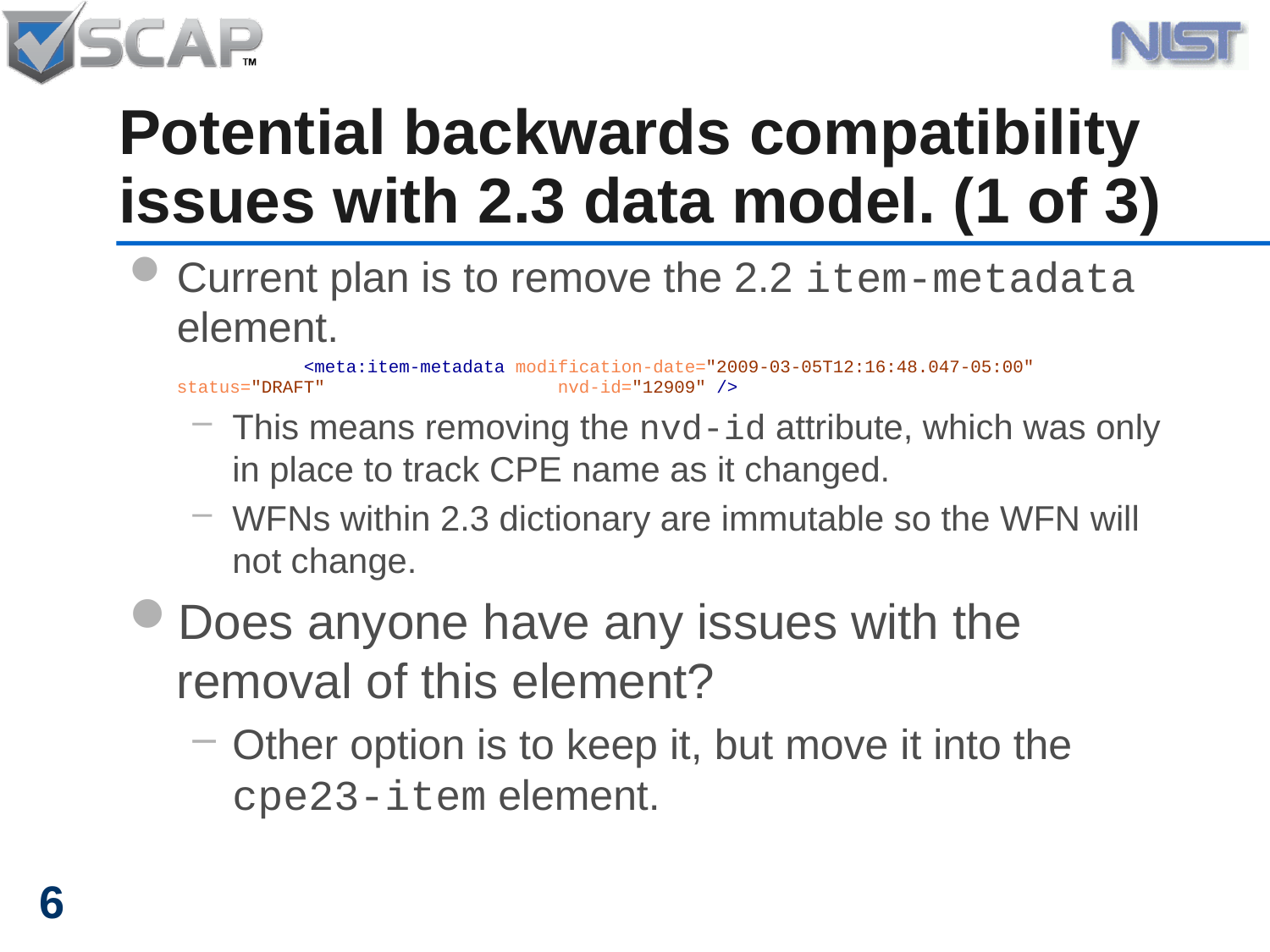

# Potential backwards compatibility issues with 2.3 data model. (1 of 3)
Current plan is to remove the 2.2 item-metadata element.
		<meta:item-metadata modification-date="2009-03-05T12:16:48.047-05:00" status="DRAFT" 		nvd-id="12909" />
This means removing the nvd-id attribute, which was only in place to track CPE name as it changed.
WFNs within 2.3 dictionary are immutable so the WFN will not change.
Does anyone have any issues with the removal of this element?
Other option is to keep it, but move it into the cpe23-item element.

6